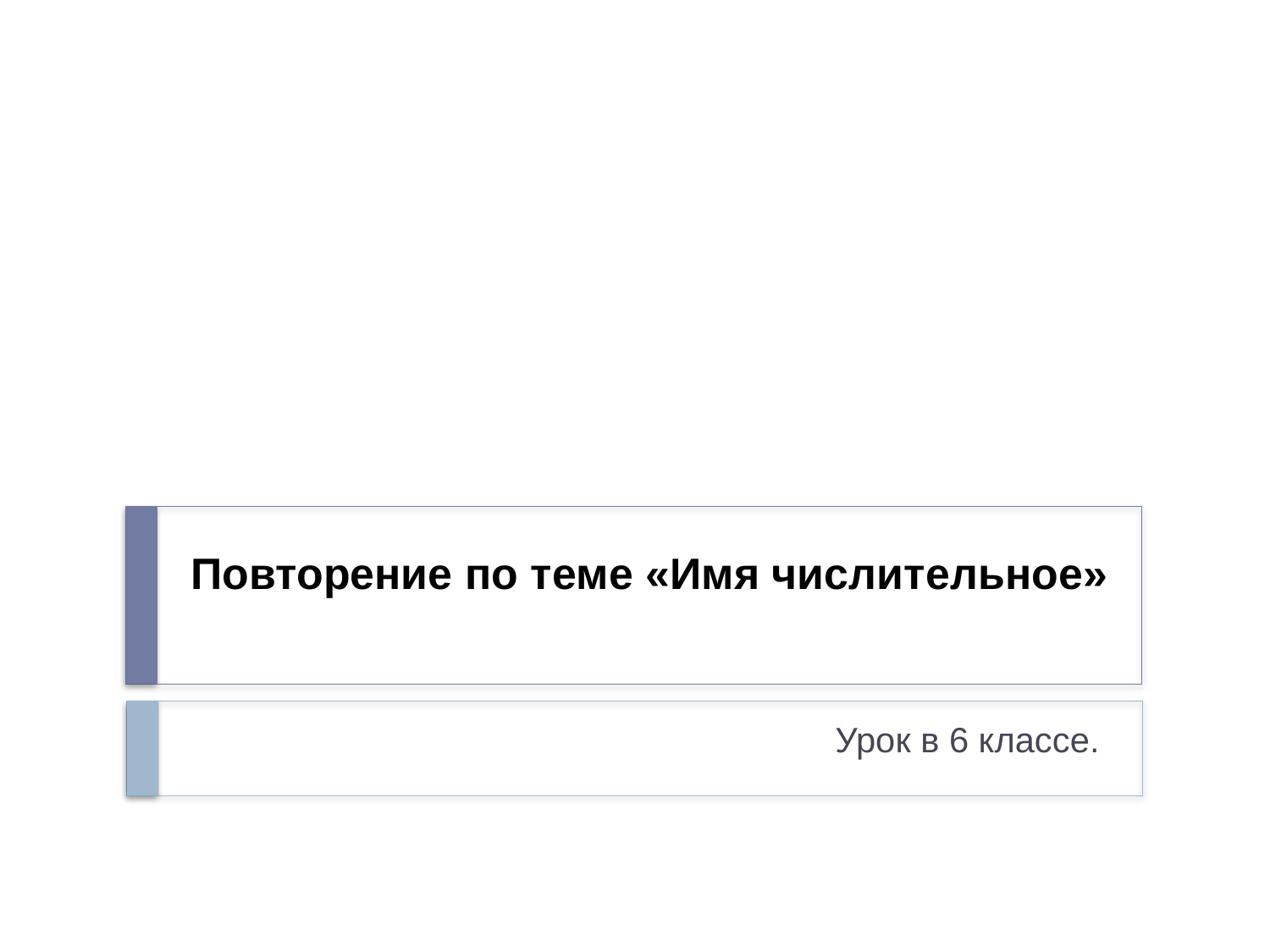

# Повторение по теме «Имя числительное»
Урок в 6 классе.